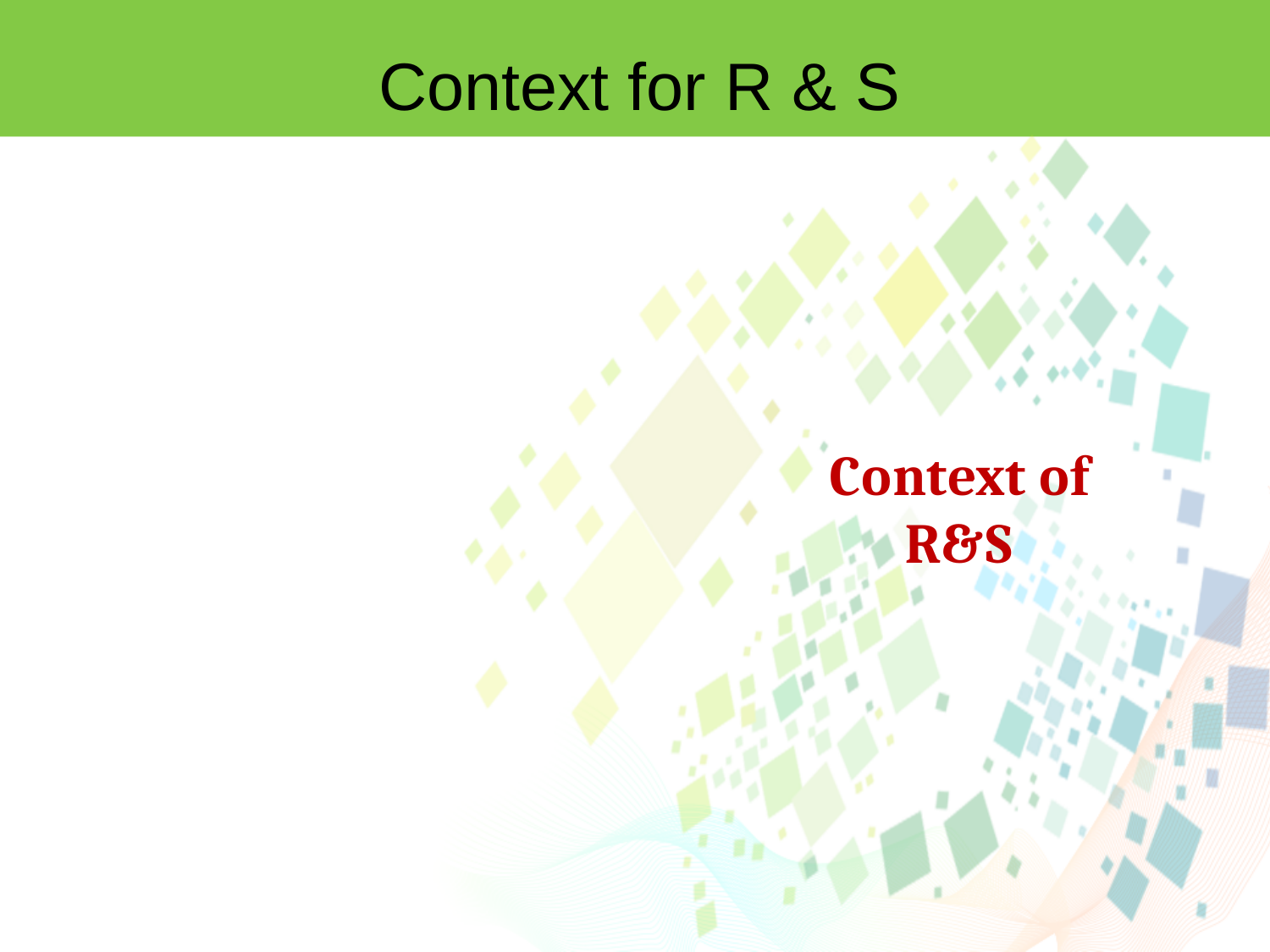

Context for R & S
Context of R&S